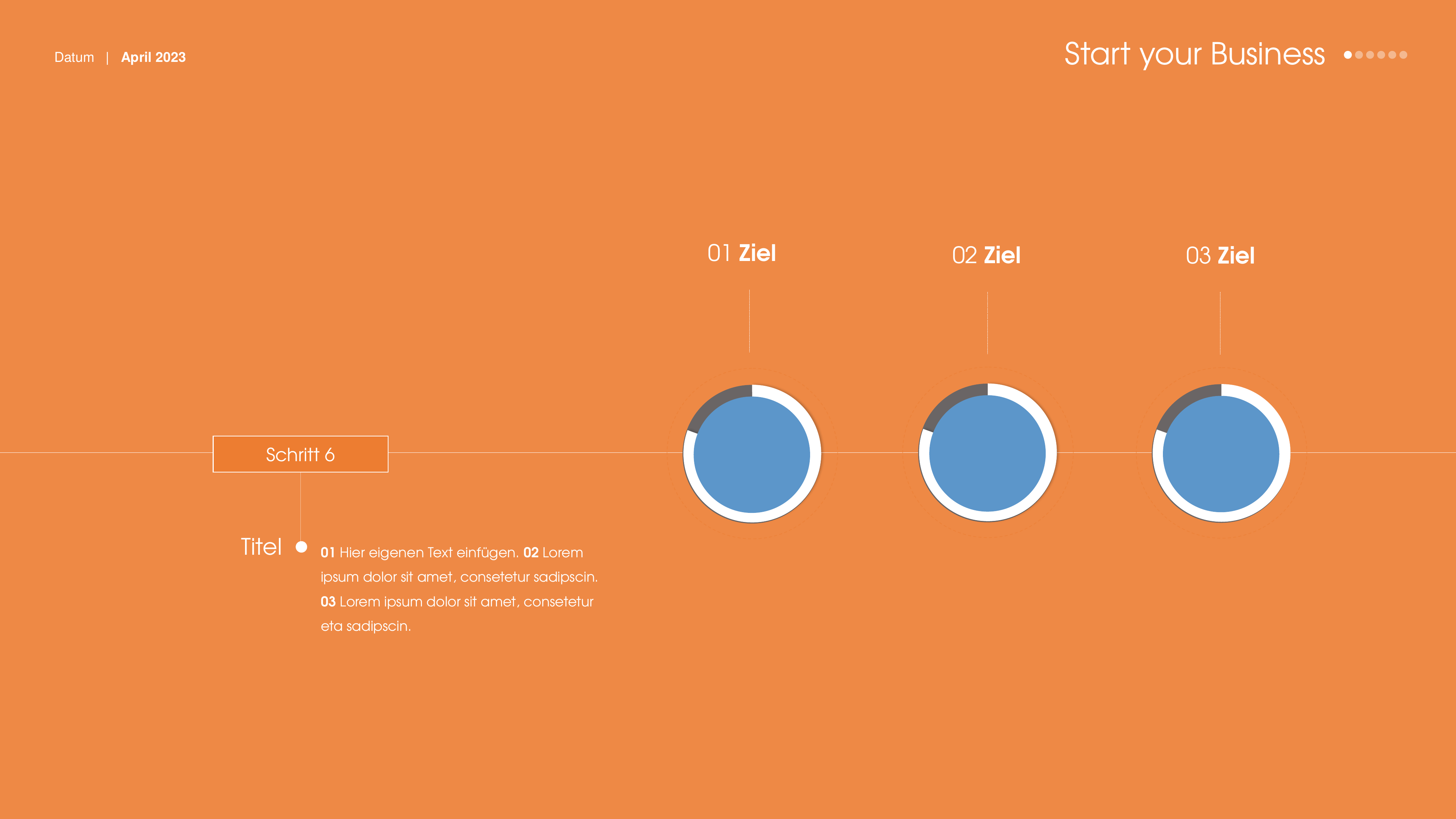

01 Ziel
02 Ziel
03 Ziel

Schritt 6
Titel
01 Hier eigenen Text einfügen. 02 Lorem ipsum dolor sit amet, consetetur sadipscin. 03 Lorem ipsum dolor sit amet, consetetur eta sadipscin.